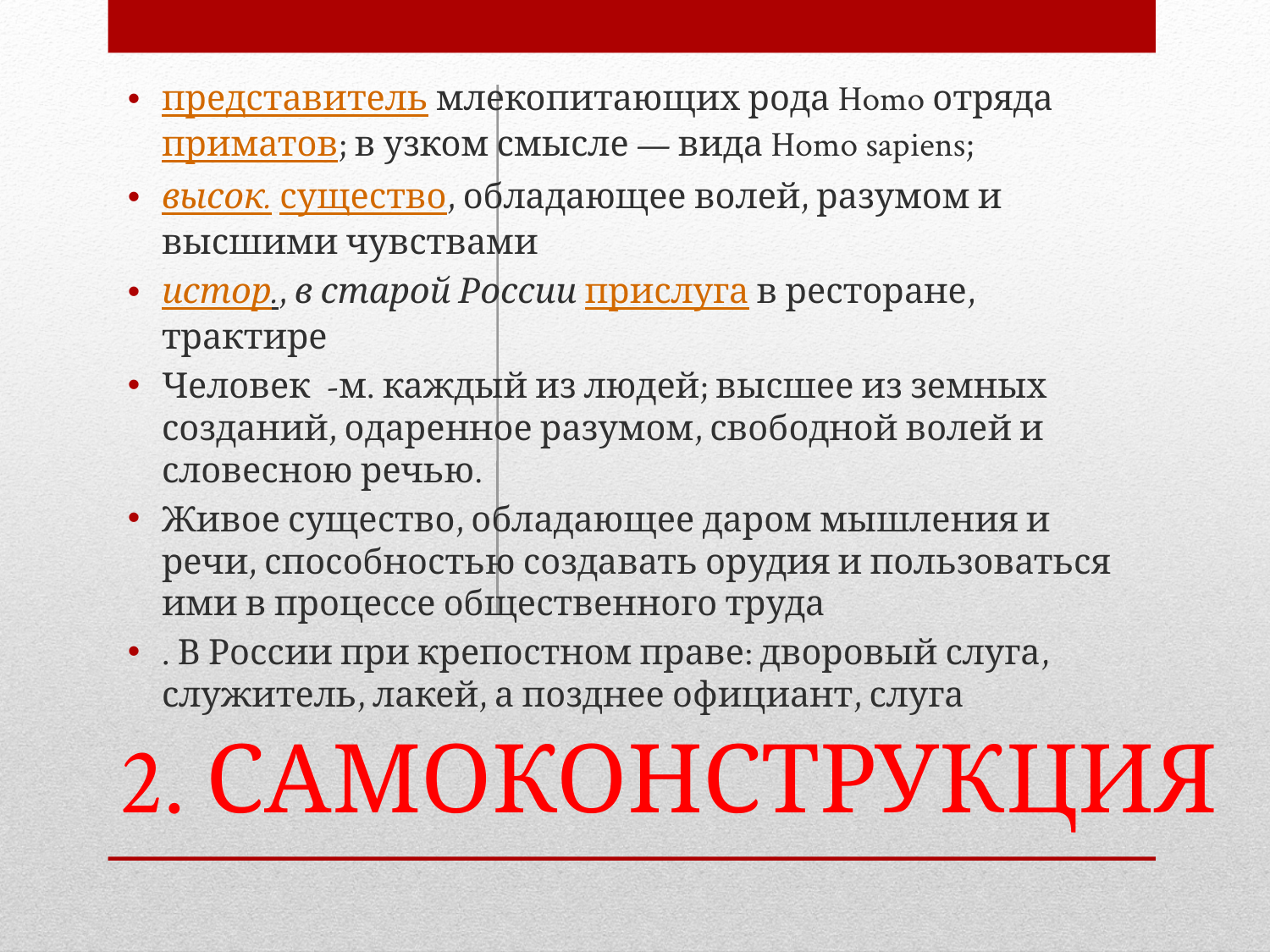

представитель млекопитающих рода Homo отряда приматов; в узком смысле — вида Homo sapiens;
высок. существо, обладающее волей, разумом и высшими чувствами
истор., в старой России прислуга в ресторане, трактире
Человек  -м. каждый из людей; высшее из земных созданий, одаренное разумом, свободной волей и словесною речью.
Живое существо, обладающее даром мышления и речи, способностью создавать орудия и пользоваться ими в процессе общественного труда
. В России при крепостном праве: дворовый слуга, служитель, лакей, а позднее официант, слуга
# 2. САМОКОНСТРУКЦИЯ